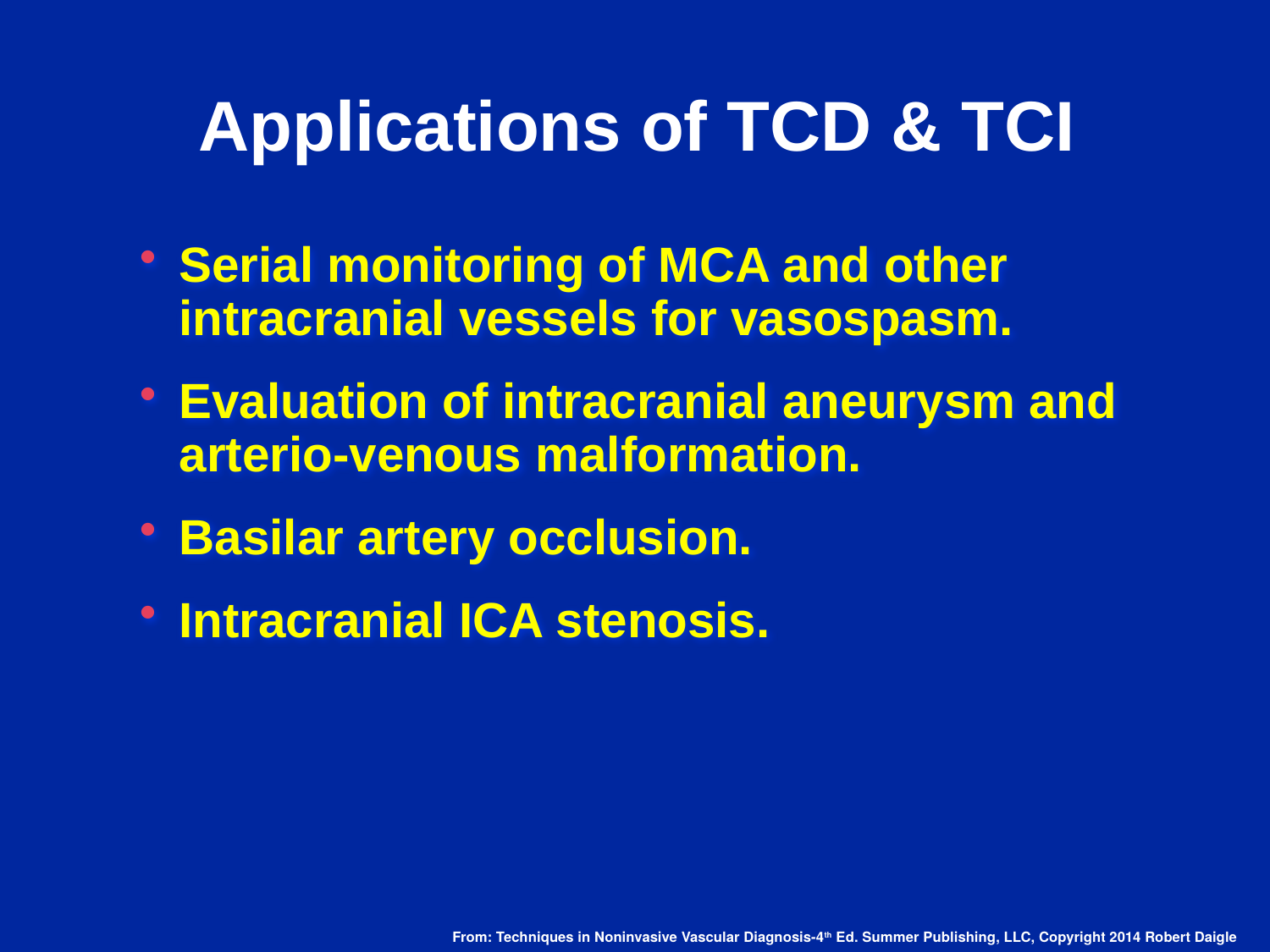

# Applications of TCD & TCI
Serial monitoring of MCA and other intracranial vessels for vasospasm.
Evaluation of intracranial aneurysm and arterio-venous malformation.
Basilar artery occlusion.
Intracranial ICA stenosis.